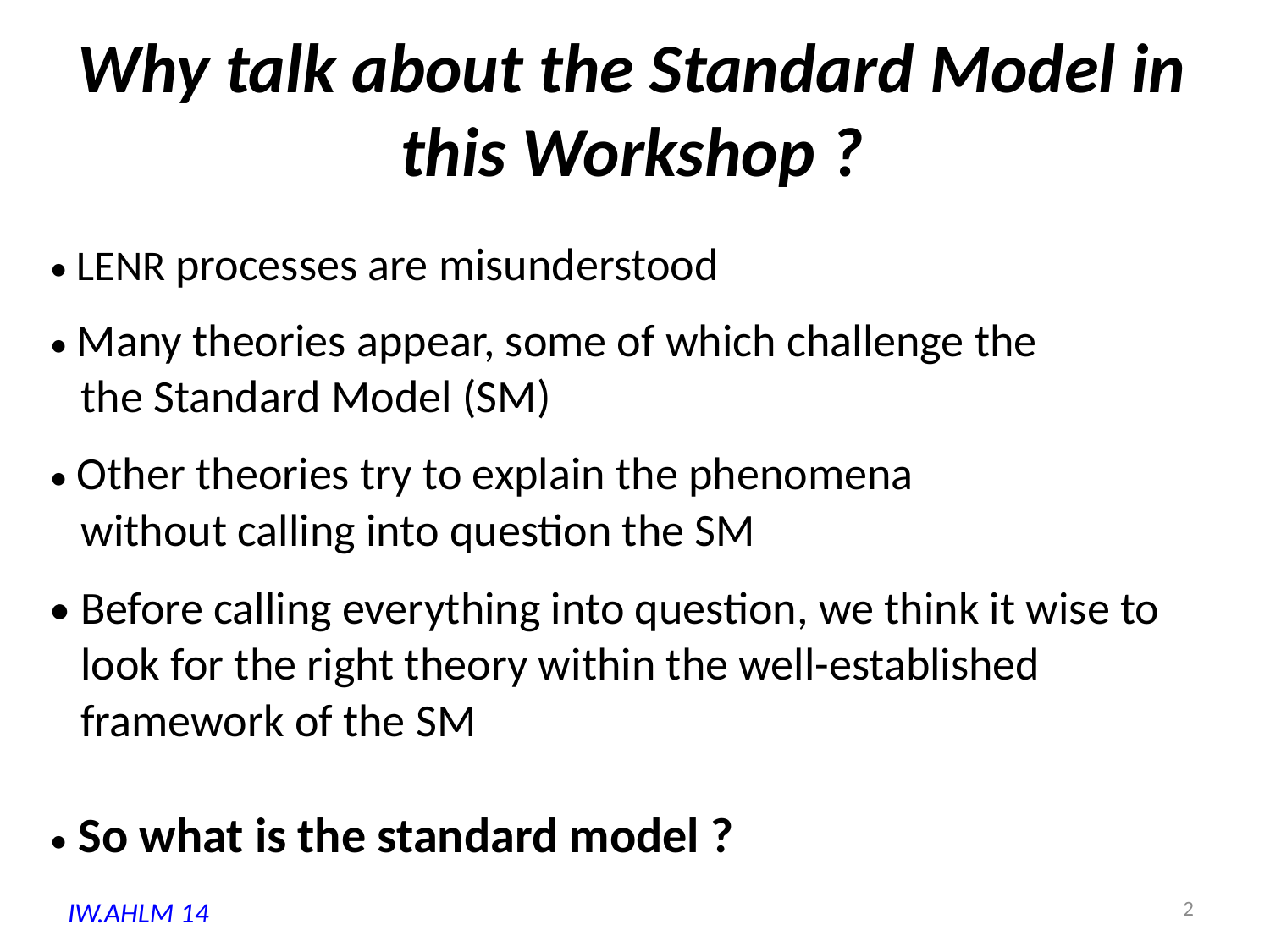

# Why talk about the Standard Model in this Workshop ?
• LENR processes are misunderstood
• Many theories appear, some of which challenge the
   the Standard Model (SM)
• Other theories try to explain the phenomena
   without calling into question the SM
• Before calling everything into question, we think it wise to
   look for the right theory within the well-established
   framework of the SM

• So what is the standard model ?

2
IW.AHLM 14